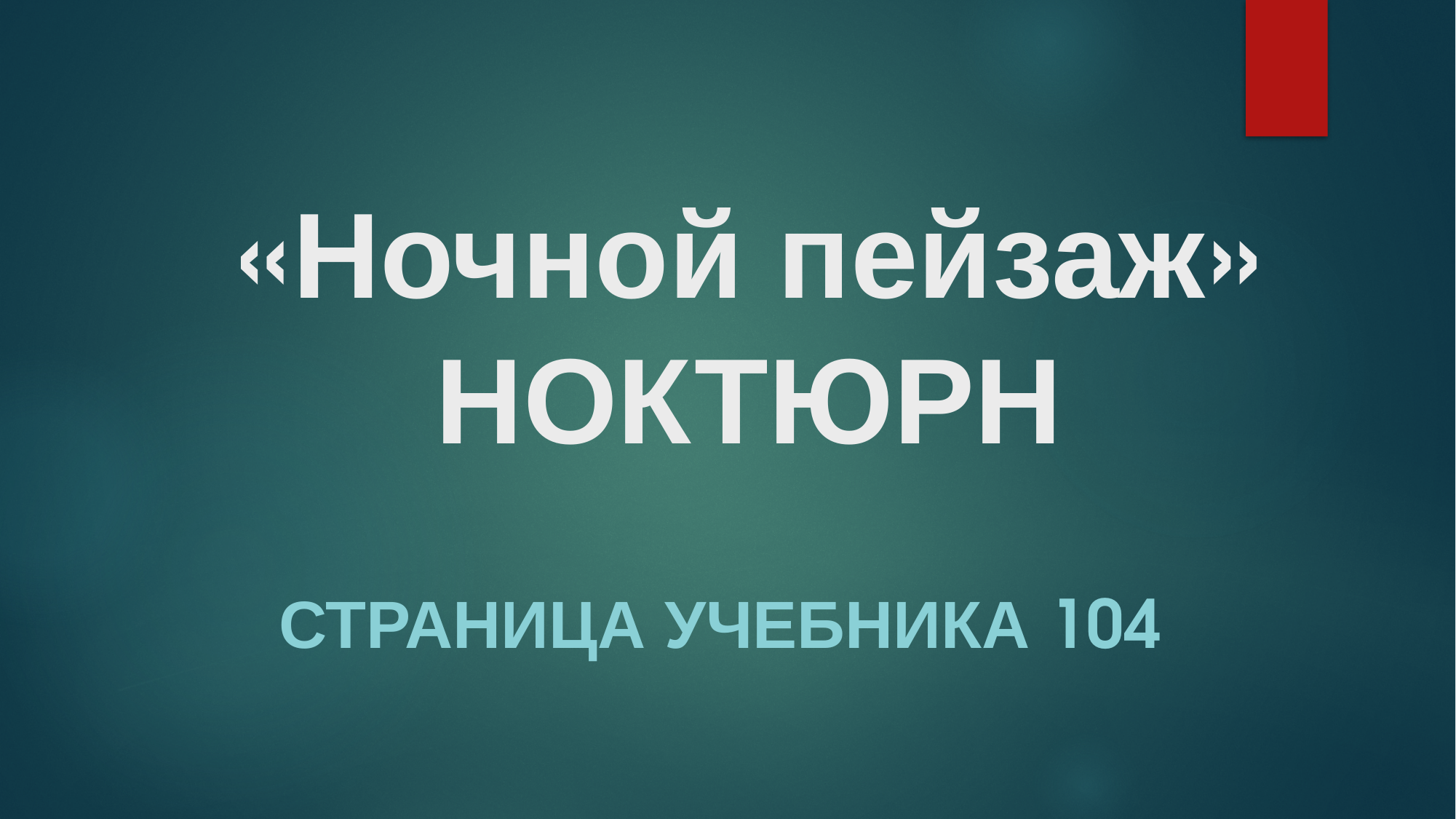

# «Ночной пейзаж» НОКТЮРН
Страница учебника 104